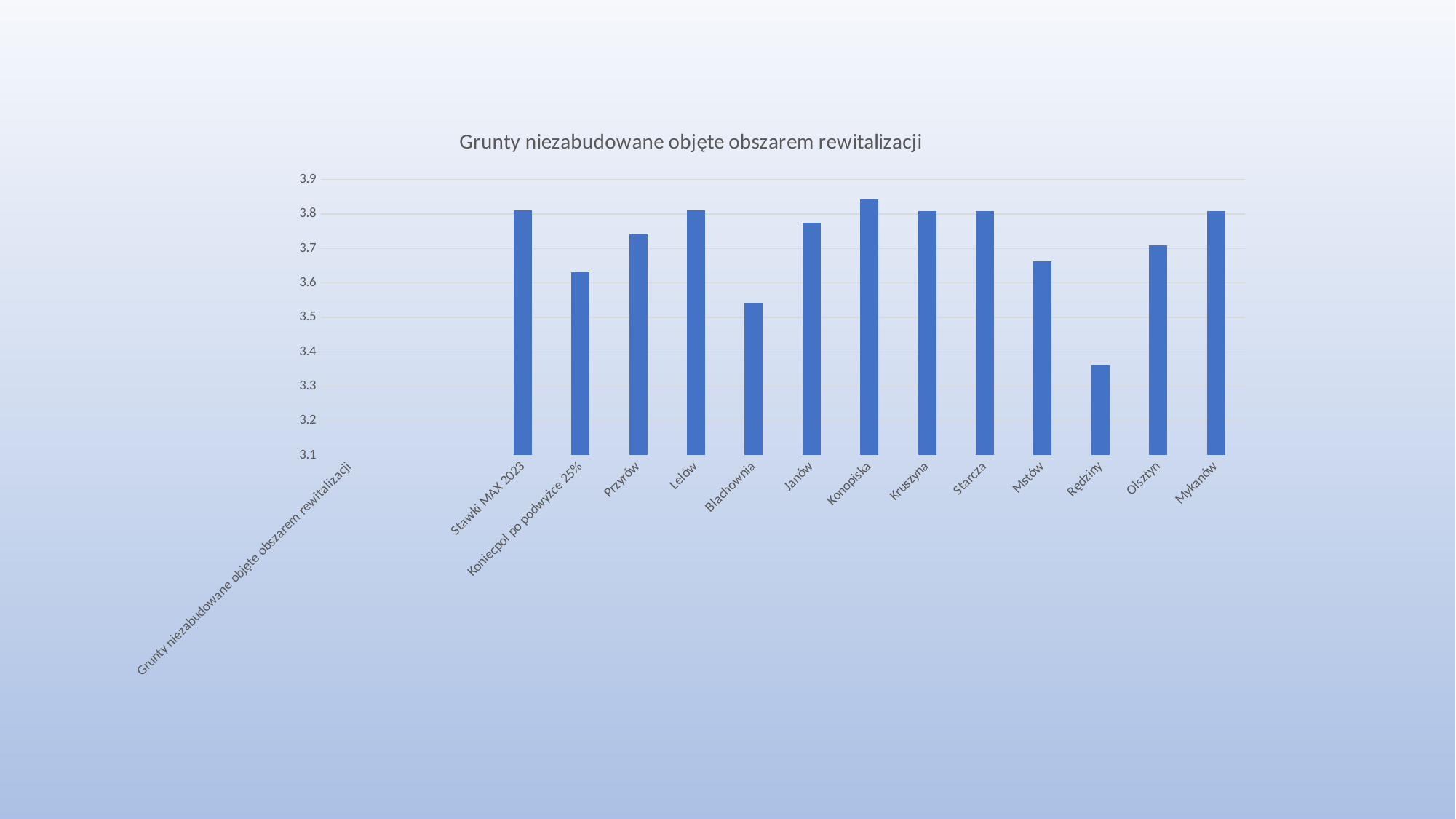

### Chart:  Grunty niezabudowane objęte obszarem rewitalizacji

| Category |  |
|---|---|
|  Grunty niezabudowane objęte obszarem rewitalizacji | None |
|  | None |
|  | None |
| Stawki MAX 2023 | 3.81 |
| Koniecpol po podwyżce 25% | 3.63 |
| Przyrów | 3.74 |
| Lelów | 3.81 |
| Blachownia | 3.5420000000000007 |
| Janów | 3.774 |
| Konopiska | 3.8419999999999996 |
| Kruszyna | 3.8080000000000003 |
| Starcza | 3.8080000000000003 |
| Mstów | 3.6630000000000003 |
| Rędziny | 3.3600000000000003 |
| Olsztyn | 3.71 |
| Mykanów | 3.8080000000000003 |